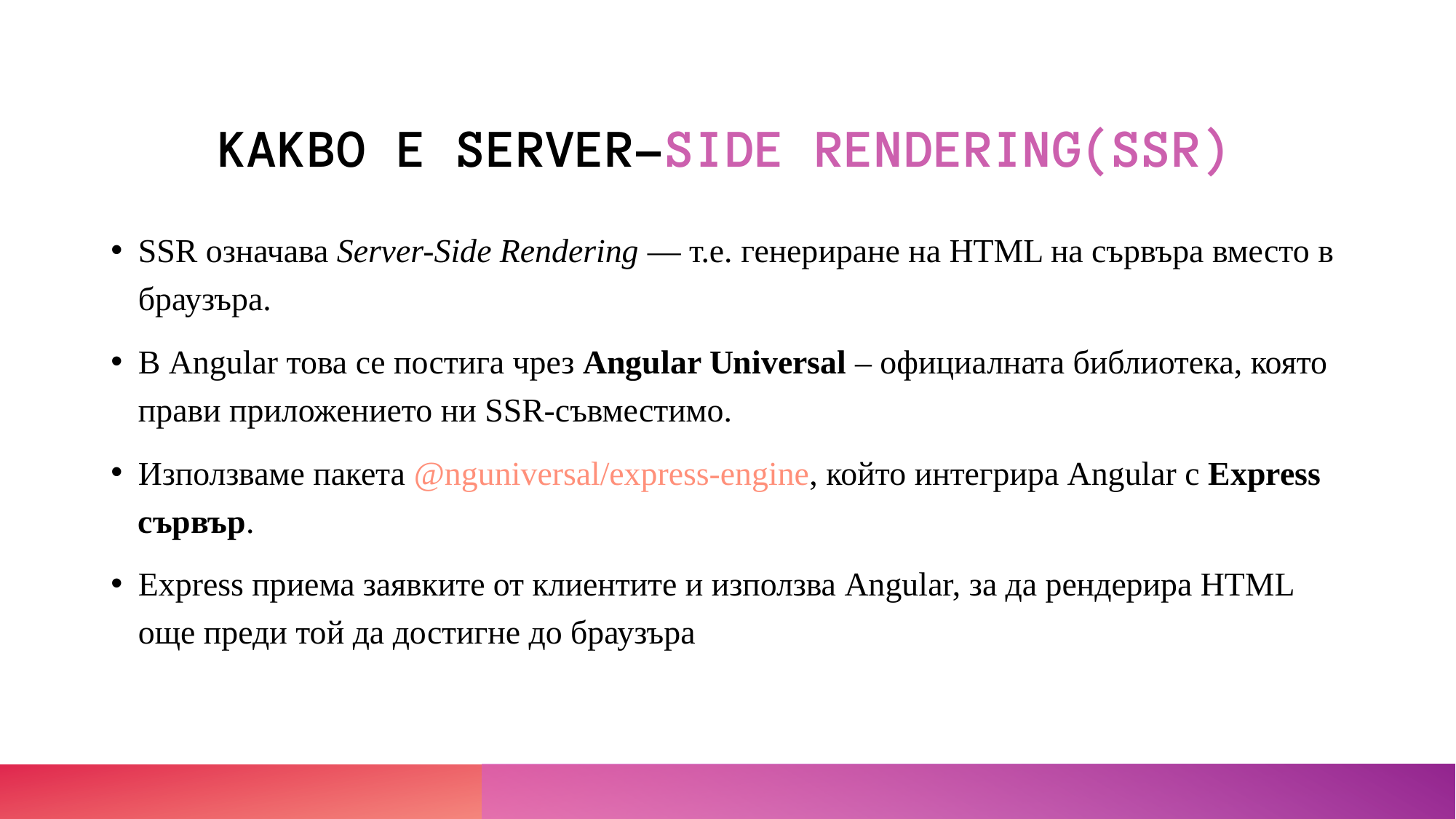

# КАКВО Е SERVER-SIDE RENDERING(SSR)
SSR означава Server-Side Rendering — т.е. генериране на HTML на сървъра вместо в браузъра.
В Angular това се постига чрез Angular Universal – официалната библиотека, която прави приложението ни SSR-съвместимо.
Използваме пакета @nguniversal/express-engine, който интегрира Angular с Express сървър.
Express приема заявките от клиентите и използва Angular, за да рендерира HTML още преди той да достигне до браузъра